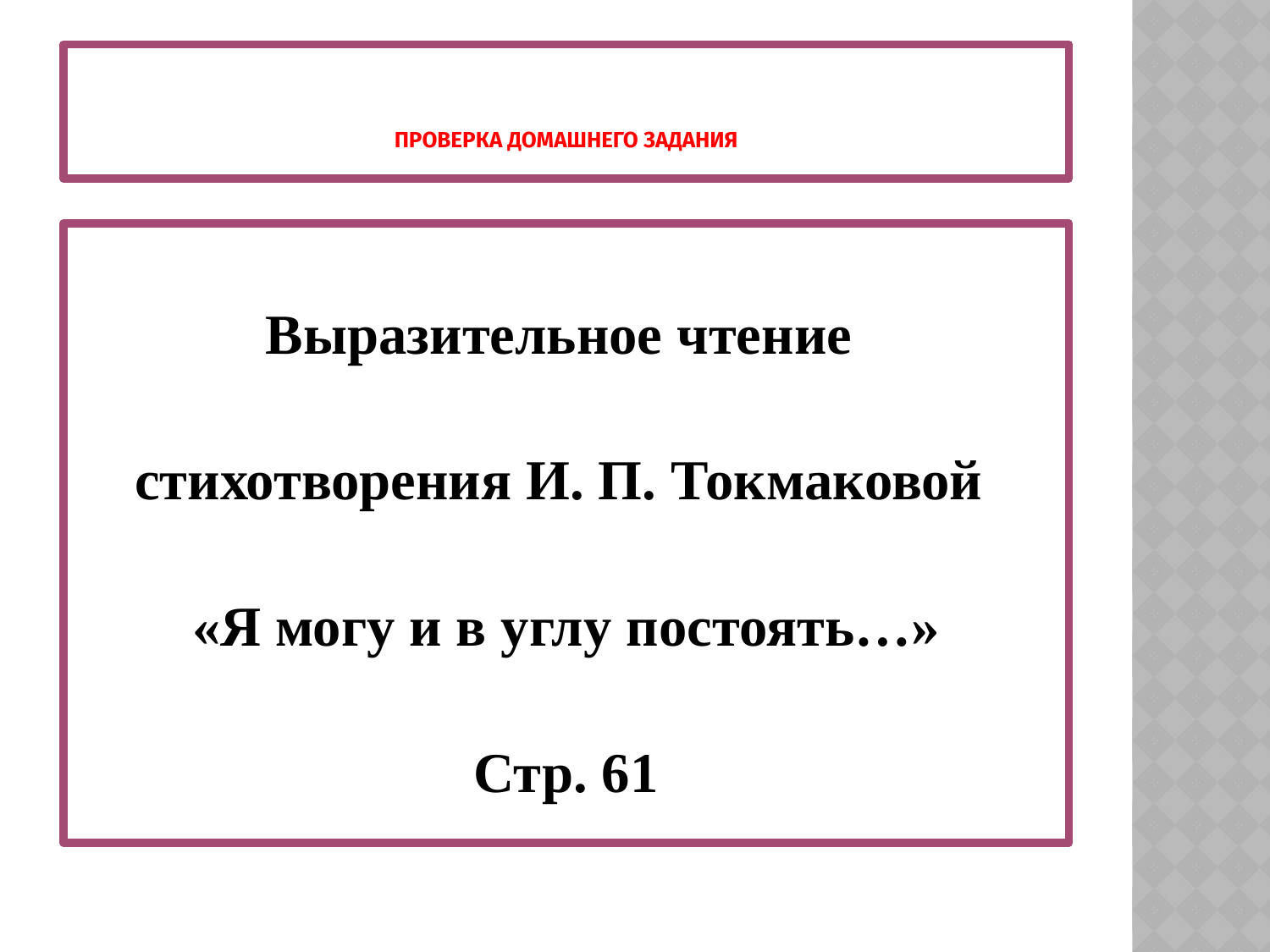

# Проверка домашнего задания
Выразительное чтение
стихотворения И. П. Токмаковой
«Я могу и в углу постоять…»
Стр. 61